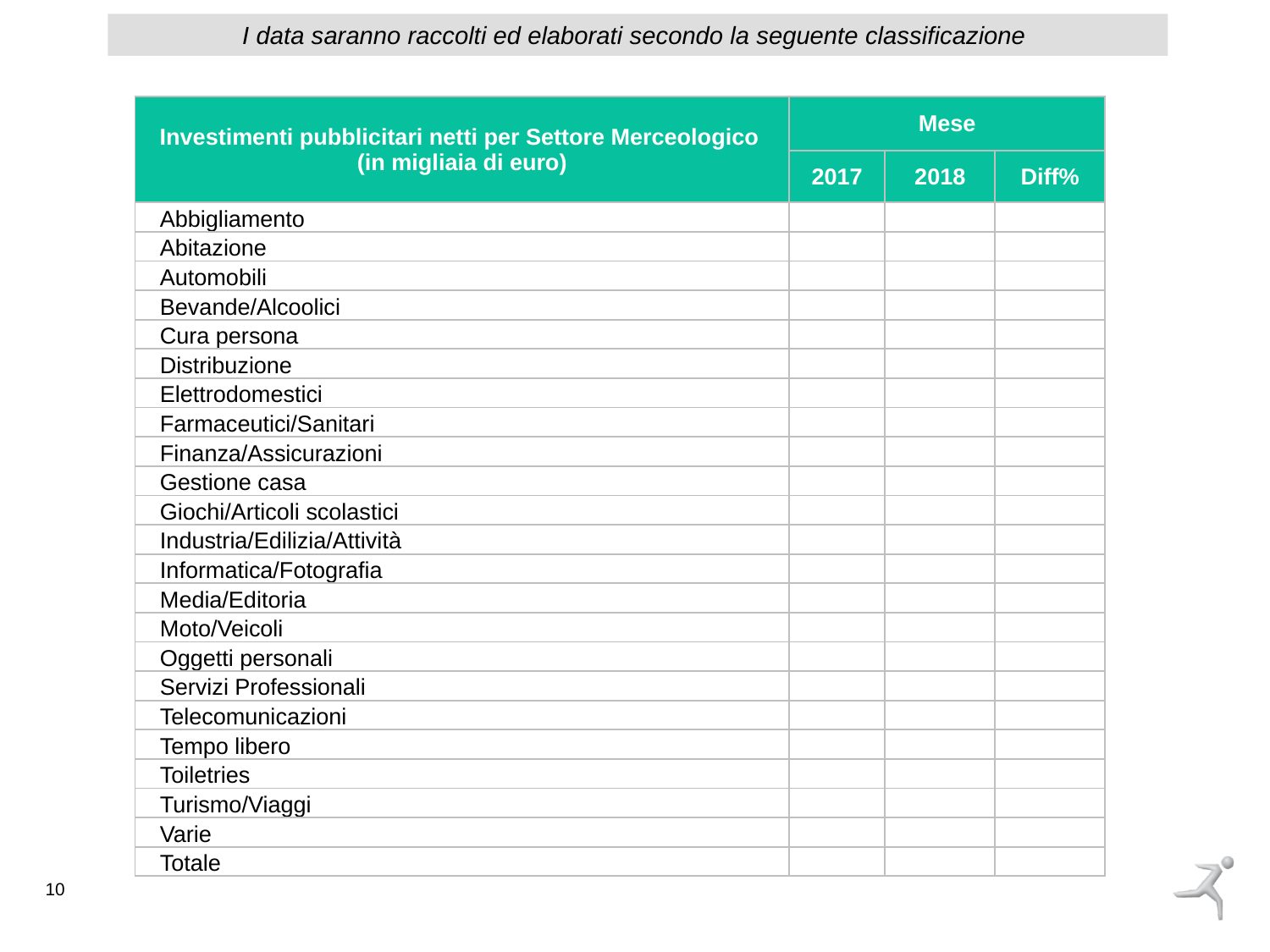

I data saranno raccolti ed elaborati secondo la seguente classificazione
| Investimenti pubblicitari netti per Settore Merceologico (in migliaia di euro) | Mese |  |  |
| --- | --- | --- | --- |
|  | 2017 | 2018 | Diff% |
| Abbigliamento |  |  |  |
| Abitazione |  |  |  |
| Automobili |  |  |  |
| Bevande/Alcoolici |  |  |  |
| Cura persona |  |  |  |
| Distribuzione |  |  |  |
| Elettrodomestici |  |  |  |
| Farmaceutici/Sanitari |  |  |  |
| Finanza/Assicurazioni |  |  |  |
| Gestione casa |  |  |  |
| Giochi/Articoli scolastici |  |  |  |
| Industria/Edilizia/Attività |  |  |  |
| Informatica/Fotografia |  |  |  |
| Media/Editoria |  |  |  |
| Moto/Veicoli |  |  |  |
| Oggetti personali |  |  |  |
| Servizi Professionali |  |  |  |
| Telecomunicazioni |  |  |  |
| Tempo libero |  |  |  |
| Toiletries |  |  |  |
| Turismo/Viaggi |  |  |  |
| Varie |  |  |  |
| Totale |  |  |  |